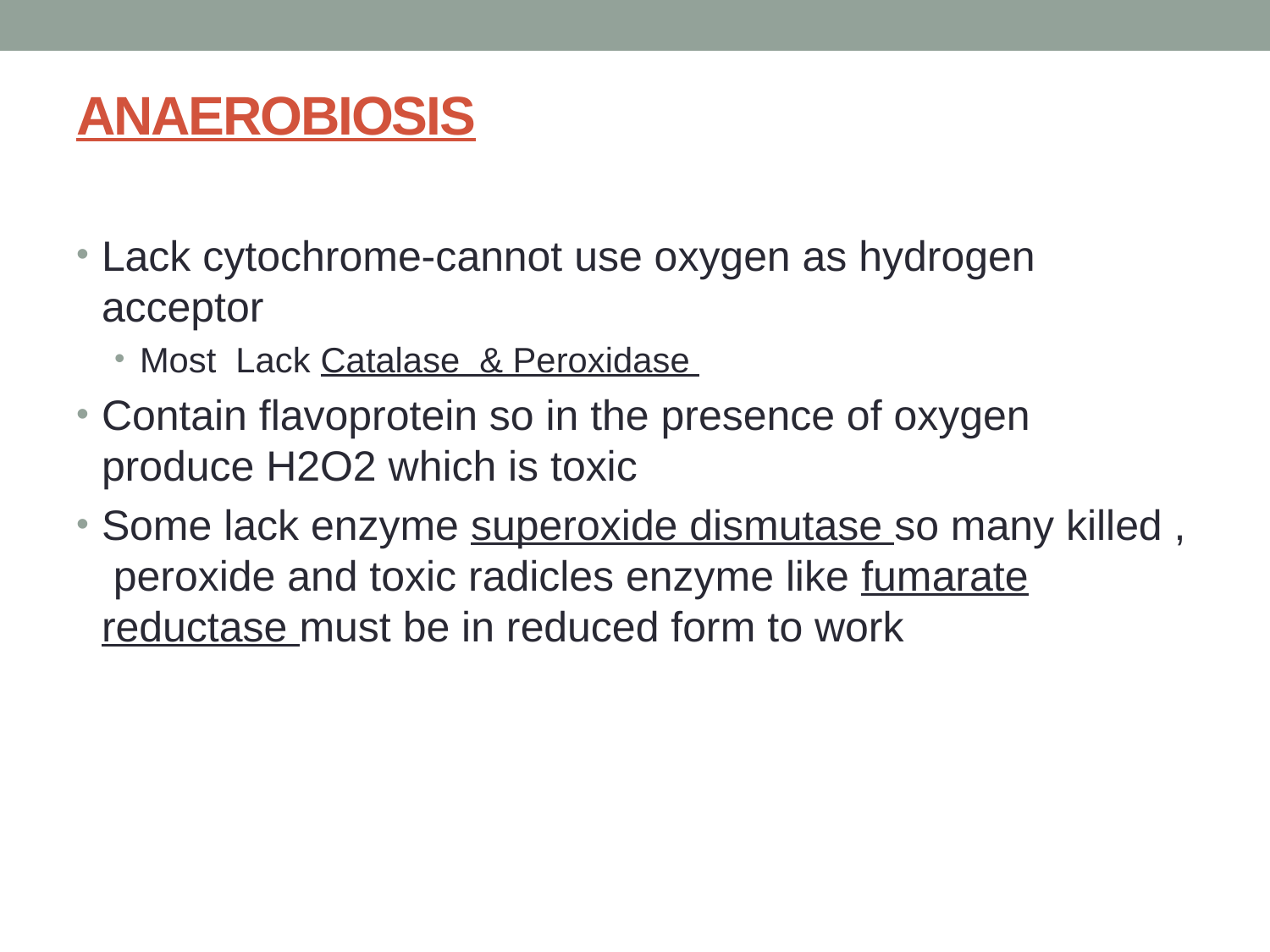

# ANAEROBIOSIS
Lack cytochrome-cannot use oxygen as hydrogen acceptor
Most  Lack Catalase  & Peroxidase
Contain flavoprotein so in the presence of oxygen produce H2O2 which is toxic
Some lack enzyme superoxide dismutase so many killed ,  peroxide and toxic radicles enzyme like fumarate reductase must be in reduced form to work